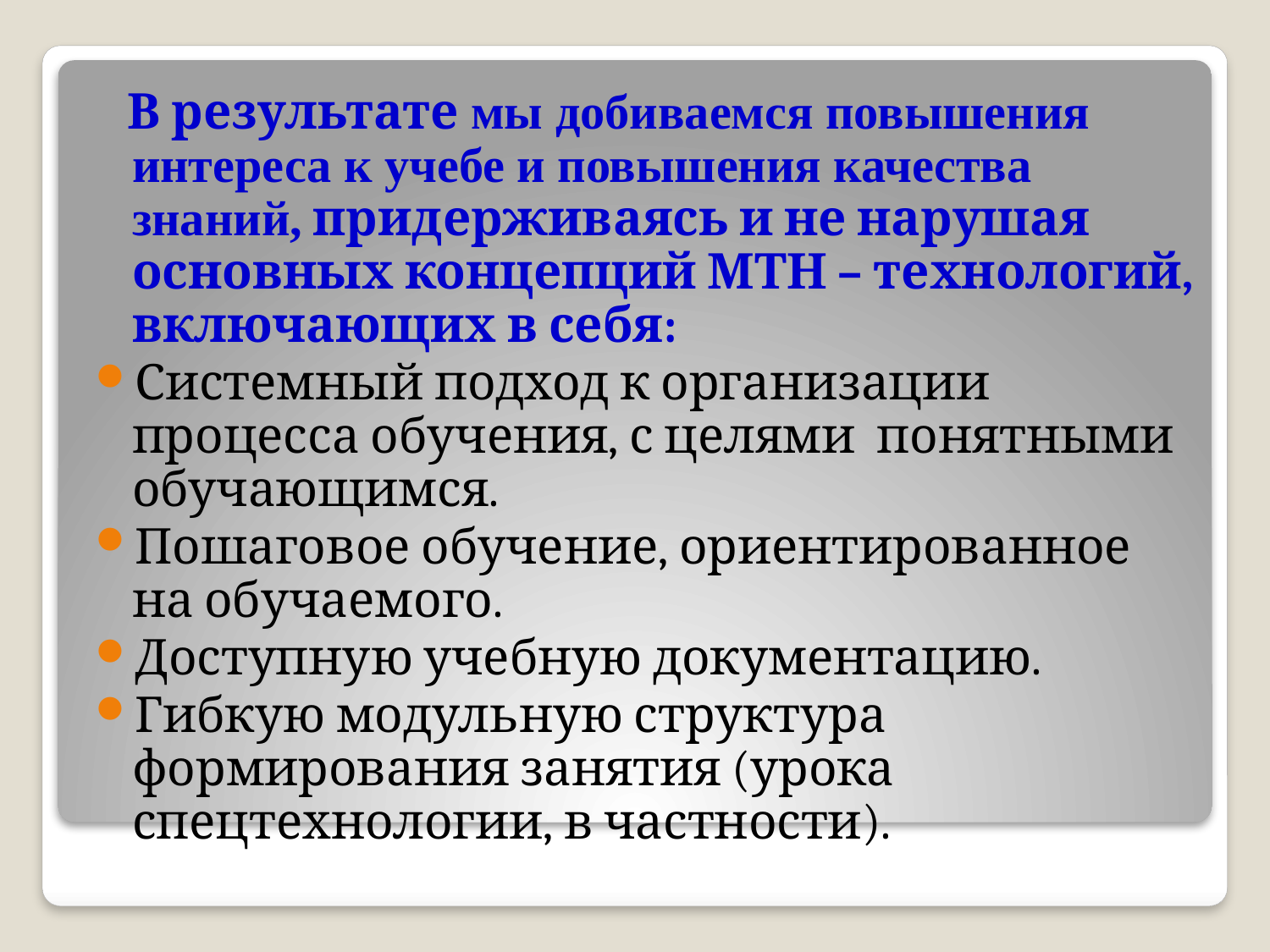

В результате мы добиваемся повышения интереса к учебе и повышения качества знаний, придерживаясь и не нарушая основных концепций МТН – технологий, включающих в себя:
Системный подход к организации процесса обучения, с целями  понятными обучающимся.
Пошаговое обучение, ориентированное на обучаемого.
Доступную учебную документацию.
Гибкую модульную структура  формирования занятия (урока  спецтехнологии, в частности).

#